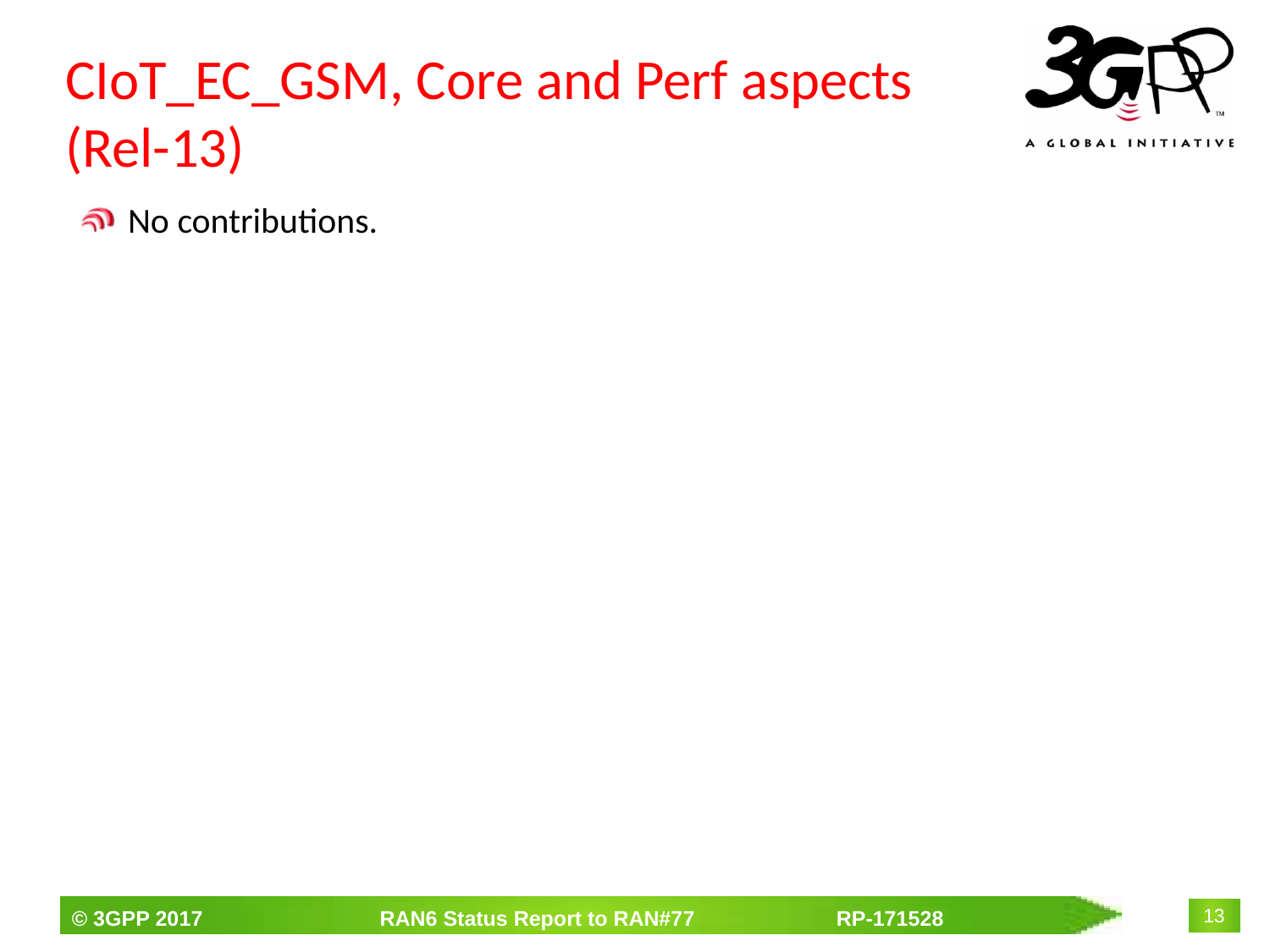

# CIoT_EC_GSM, Core and Perf aspects (Rel-13)
No contributions.